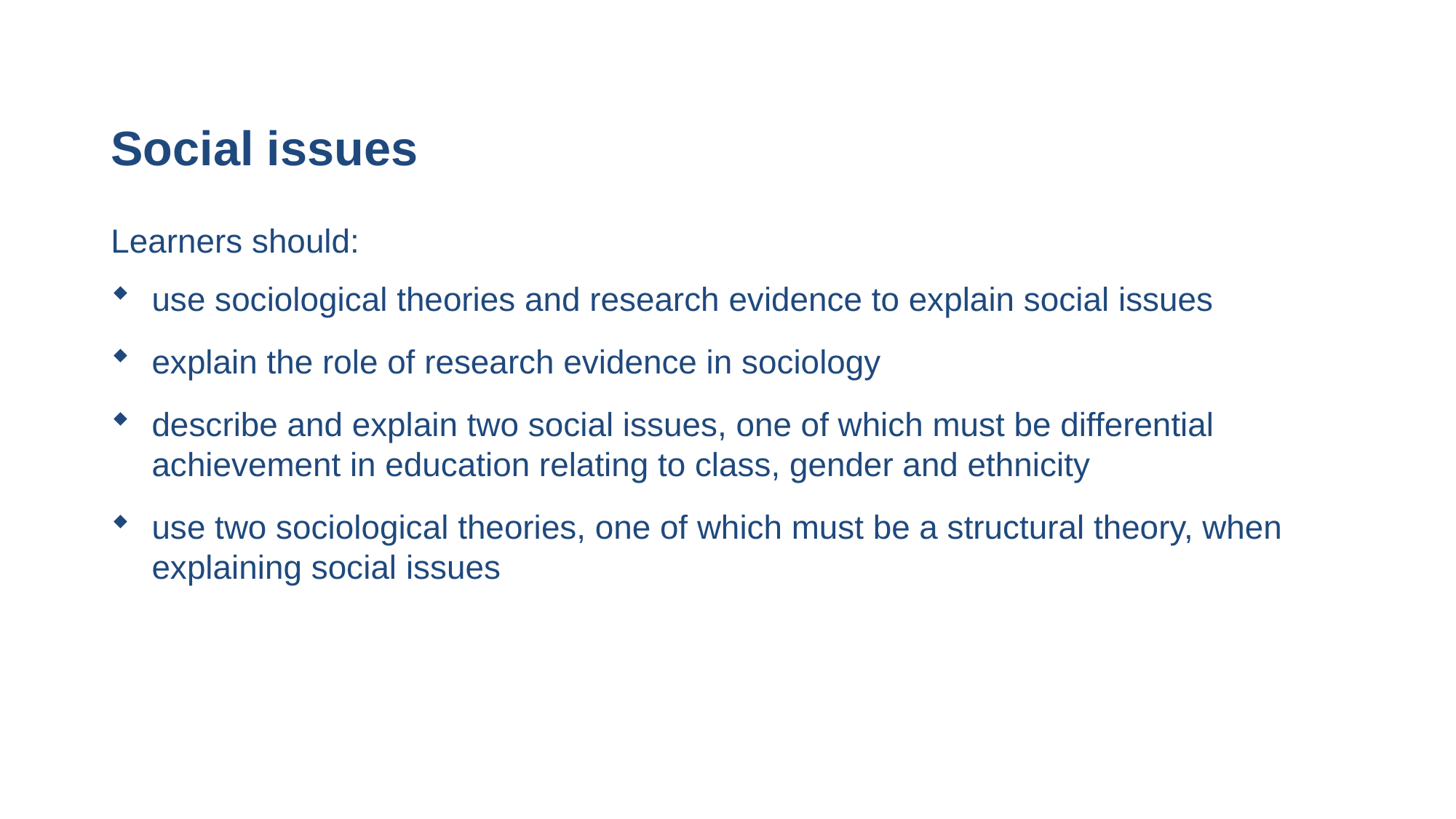

# Social issues
Learners should:
use sociological theories and research evidence to explain social issues
explain the role of research evidence in sociology
describe and explain two social issues, one of which must be differential achievement in education relating to class, gender and ethnicity
use two sociological theories, one of which must be a structural theory, when explaining social issues